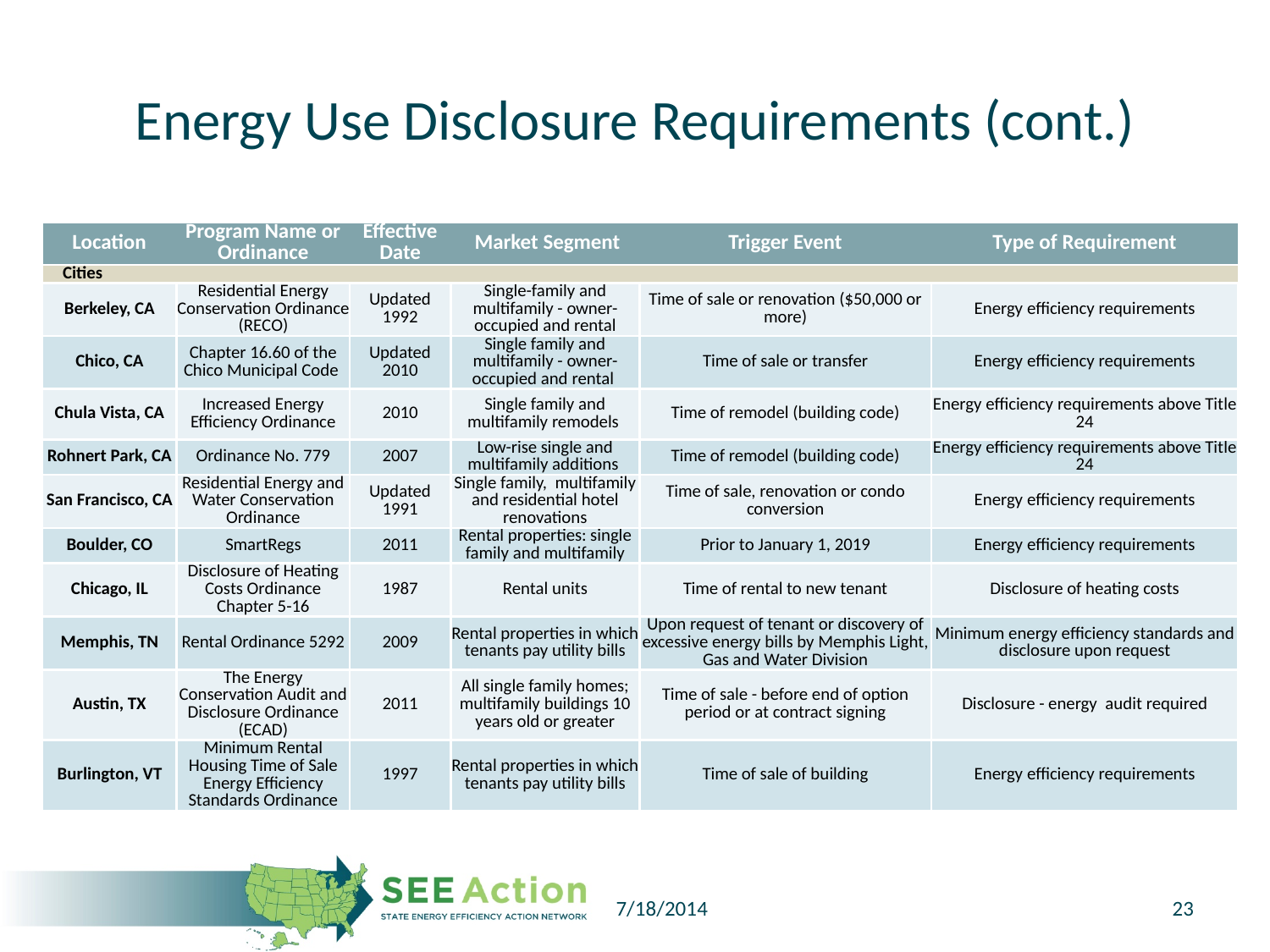

# Energy Use Disclosure Requirements (cont.)
| Location | Program Name or Ordinance | Effective Date | Market Segment | Trigger Event | Type of Requirement |
| --- | --- | --- | --- | --- | --- |
| Cities |  |  |  |  |  |
| Berkeley, CA | Residential Energy Conservation Ordinance (RECO) | Updated 1992 | Single-family and multifamily - owner-occupied and rental | Time of sale or renovation ($50,000 or more) | Energy efficiency requirements |
| Chico, CA | Chapter 16.60 of the Chico Municipal Code | Updated 2010 | Single family and multifamily - owner-occupied and rental | Time of sale or transfer | Energy efficiency requirements |
| Chula Vista, CA | Increased Energy Efficiency Ordinance | 2010 | Single family and multifamily remodels | Time of remodel (building code) | Energy efficiency requirements above Title 24 |
| Rohnert Park, CA | Ordinance No. 779 | 2007 | Low-rise single and multifamily additions | Time of remodel (building code) | Energy efficiency requirements above Title 24 |
| San Francisco, CA | Residential Energy and Water Conservation Ordinance | Updated 1991 | Single family, multifamily and residential hotel renovations | Time of sale, renovation or condo conversion | Energy efficiency requirements |
| Boulder, CO | SmartRegs | 2011 | Rental properties: single family and multifamily | Prior to January 1, 2019 | Energy efficiency requirements |
| Chicago, IL | Disclosure of Heating Costs Ordinance Chapter 5-16 | 1987 | Rental units | Time of rental to new tenant | Disclosure of heating costs |
| Memphis, TN | Rental Ordinance 5292 | 2009 | Rental properties in which tenants pay utility bills | Upon request of tenant or discovery of excessive energy bills by Memphis Light, Gas and Water Division | Minimum energy efficiency standards and disclosure upon request |
| Austin, TX | The Energy Conservation Audit and Disclosure Ordinance (ECAD) | 2011 | All single family homes; multifamily buildings 10 years old or greater | Time of sale - before end of option period or at contract signing | Disclosure - energy audit required |
| Burlington, VT | Minimum Rental Housing Time of Sale Energy Efficiency Standards Ordinance | 1997 | Rental properties in which tenants pay utility bills | Time of sale of building | Energy efficiency requirements |
7/18/2014
23